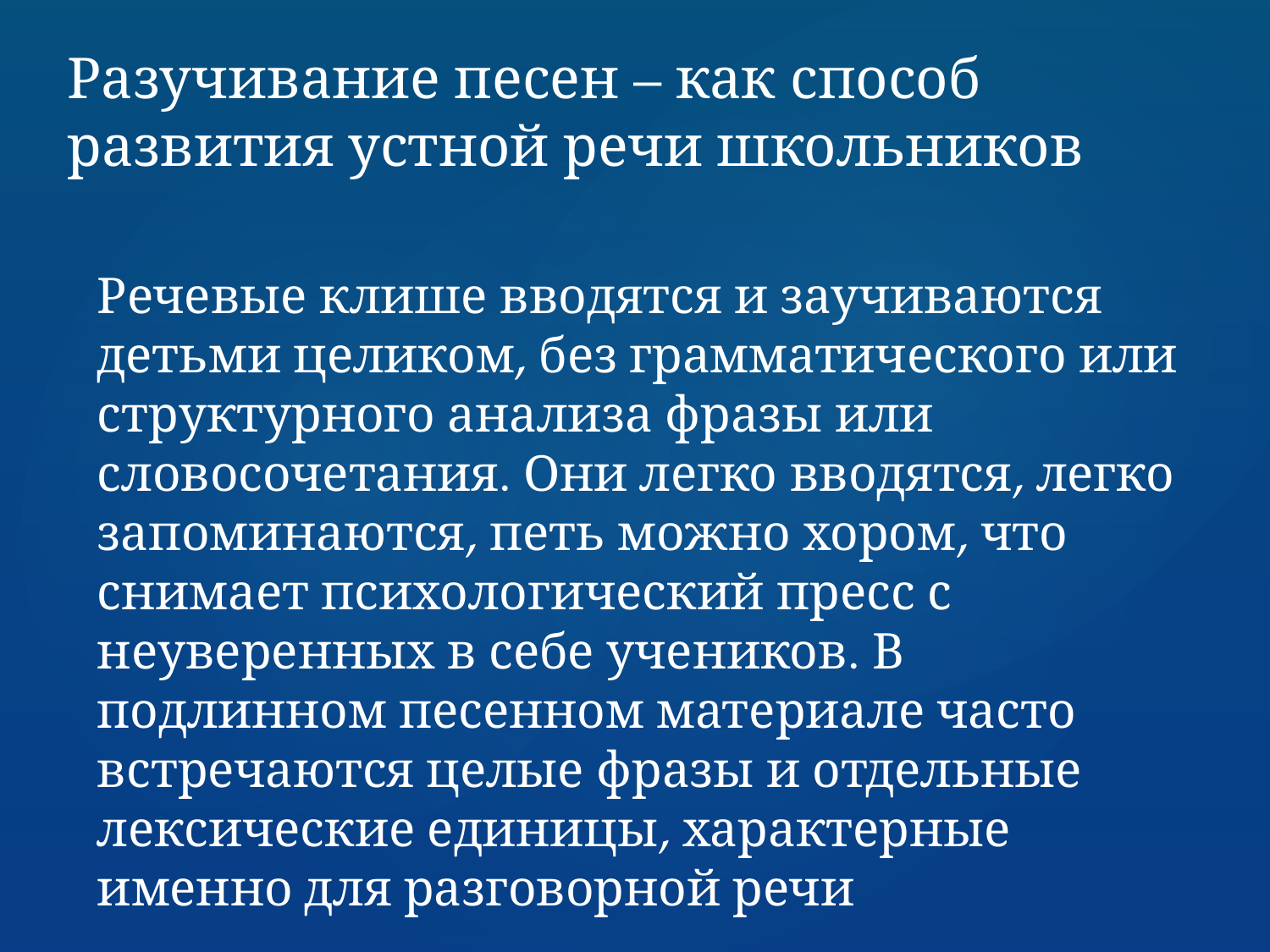

Разучивание песен – как способ развития устной речи школьников
Речевые клише вводятся и заучиваются детьми целиком, без грамматического или структурного анализа фразы или словосочетания. Они легко вводятся, легко запоминаются, петь можно хором, что снимает психологический пресс с неуверенных в себе учеников. В подлинном песенном материале часто встречаются целые фразы и отдельные лексические единицы, характерные именно для разговорной речи